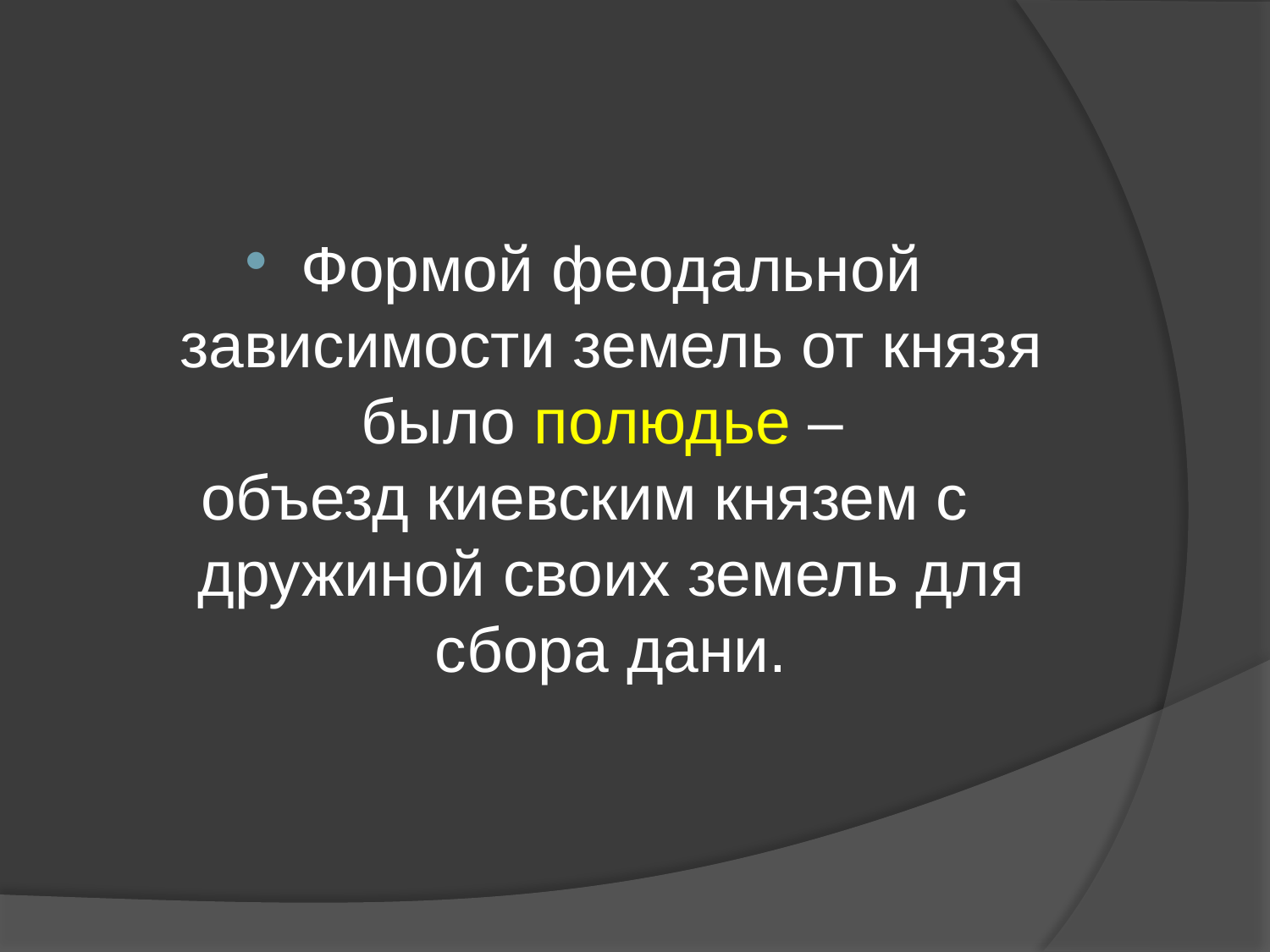

Формой феодальной зависимости земель от князя было полюдье –
объезд киевским князем с дружиной своих земель для сбора дани.